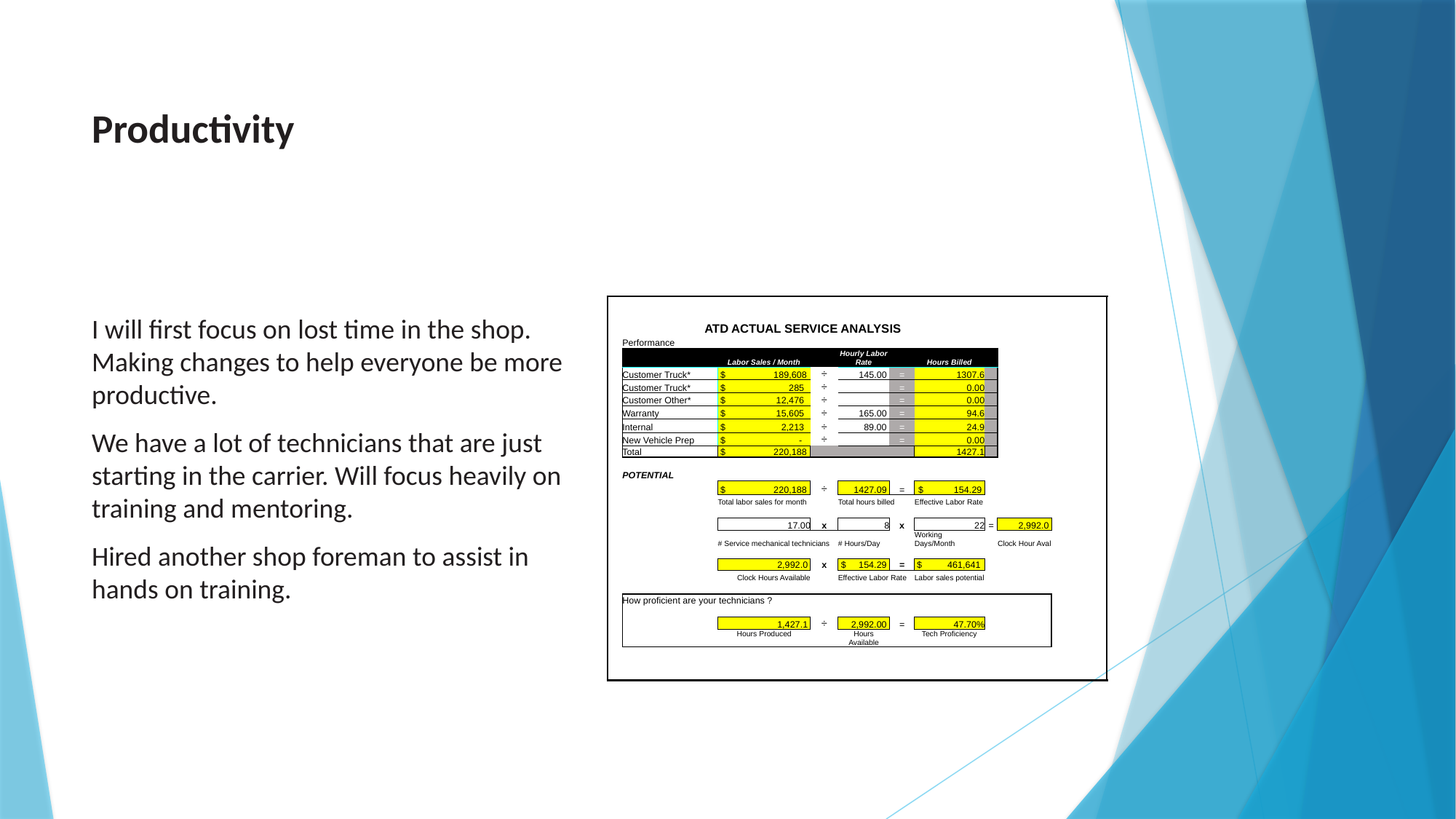

# Productivity

I will first focus on lost time in the shop. Making changes to help everyone be more productive.
We have a lot of technicians that are just starting in the carrier. Will focus heavily on training and mentoring.
Hired another shop foreman to assist in hands on training.

|  |  |  |  |  |  |  |  |  |  |
| --- | --- | --- | --- | --- | --- | --- | --- | --- | --- |
|  | ATD ACTUAL SERVICE ANALYSIS |  |  |  |  |  |  |  |  |
|  | Performance |  |  |  |  |  |  |  |  |
|  |  | Labor Sales / Month |  | Hourly Labor Rate |  | Hours Billed |  |  |  |
|  | Customer Truck\* | $ 189,608 | ÷ | 145.00 | = | 1307.6 |  |  |  |
|  | Customer Truck\* | $ 285 | ÷ |  | = | 0.00 |  |  |  |
|  | Customer Other\* | $ 12,476 | ÷ |  | = | 0.00 |  |  |  |
|  | Warranty | $ 15,605 | ÷ | 165.00 | = | 94.6 |  |  |  |
|  | Internal | $ 2,213 | ÷ | 89.00 | = | 24.9 |  |  |  |
|  | New Vehicle Prep | $ - | ÷ |  | = | 0.00 |  |  |  |
|  | Total | $ 220,188 |  |  |  | 1427.1 |  |  |  |
|  |  |  |  |  |  |  |  |  |  |
|  | POTENTIAL |  |  |  |  |  |  |  |  |
|  |  | $ 220,188 | ÷ | 1427.09 | = | $ 154.29 |  |  |  |
|  |  | Total labor sales for month |  | Total hours billed |  | Effective Labor Rate |  |  |  |
|  |  |  |  |  |  |  |  |  |  |
|  |  | 17.00 | x | 8 | x | 22 | = | 2,992.0 |  |
|  |  | # Service mechanical technicians |  | # Hours/Day |  | Working Days/Month |  | Clock Hour Aval |  |
|  |  |  |  |  |  |  |  |  |  |
|  |  | 2,992.0 | x | $ 154.29 | = | $ 461,641 |  |  |  |
|  |  | Clock Hours Available |  | Effective Labor Rate |  | Labor sales potential |  |  |  |
|  |  |  |  |  |  |  |  |  |  |
|  | How proficient are your technicians ? |  |  |  |  |  |  |  |  |
|  |  |  |  |  |  |  |  |  |  |
|  |  | 1,427.1 | ÷ | 2,992.00 | = | 47.70% |  |  |  |
|  |  | Hours Produced |  | Hours Available |  | Tech Proficiency |  |  |  |
|  |  |  |  |  |  |  |  |  |  |
|  |  |  |  |  |  |  |  |  |  |
|  |  |  |  |  |  |  |  |  |  |